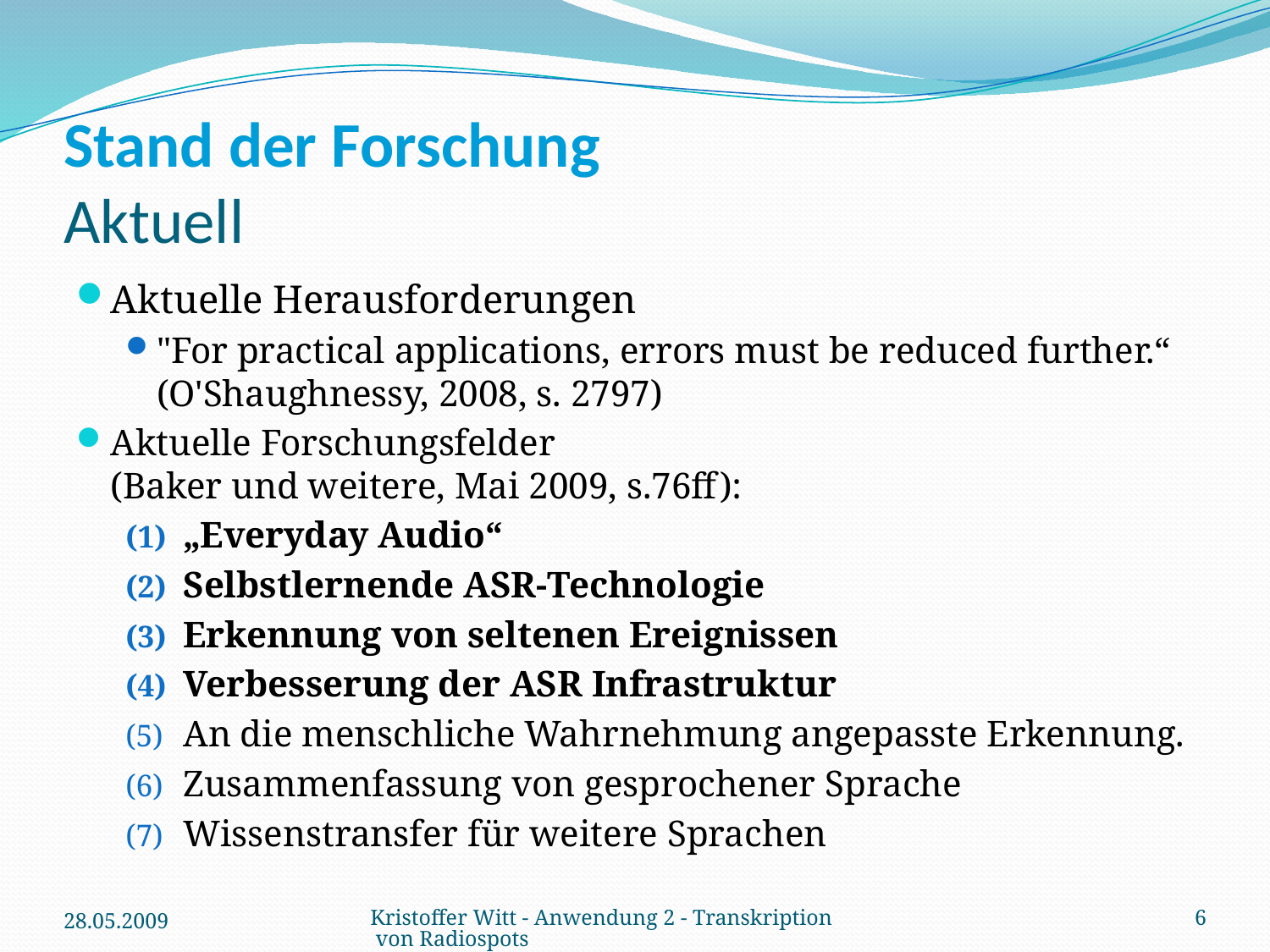

# Stand der Forschung Aktuell
Aktuelle Herausforderungen
"For practical applications, errors must be reduced further.“ (O'Shaughnessy, 2008, s. 2797)
Aktuelle Forschungsfelder
(Baker und weitere, Mai 2009, s.76ff):
„Everyday Audio“
Selbstlernende ASR-Technologie
Erkennung von seltenen Ereignissen
Verbesserung der ASR Infrastruktur
An die menschliche Wahrnehmung angepasste Erkennung.
Zusammenfassung von gesprochener Sprache
Wissenstransfer für weitere Sprachen
28.05.2009
Kristoffer Witt - Anwendung 2 - Transkription von Radiospots
6